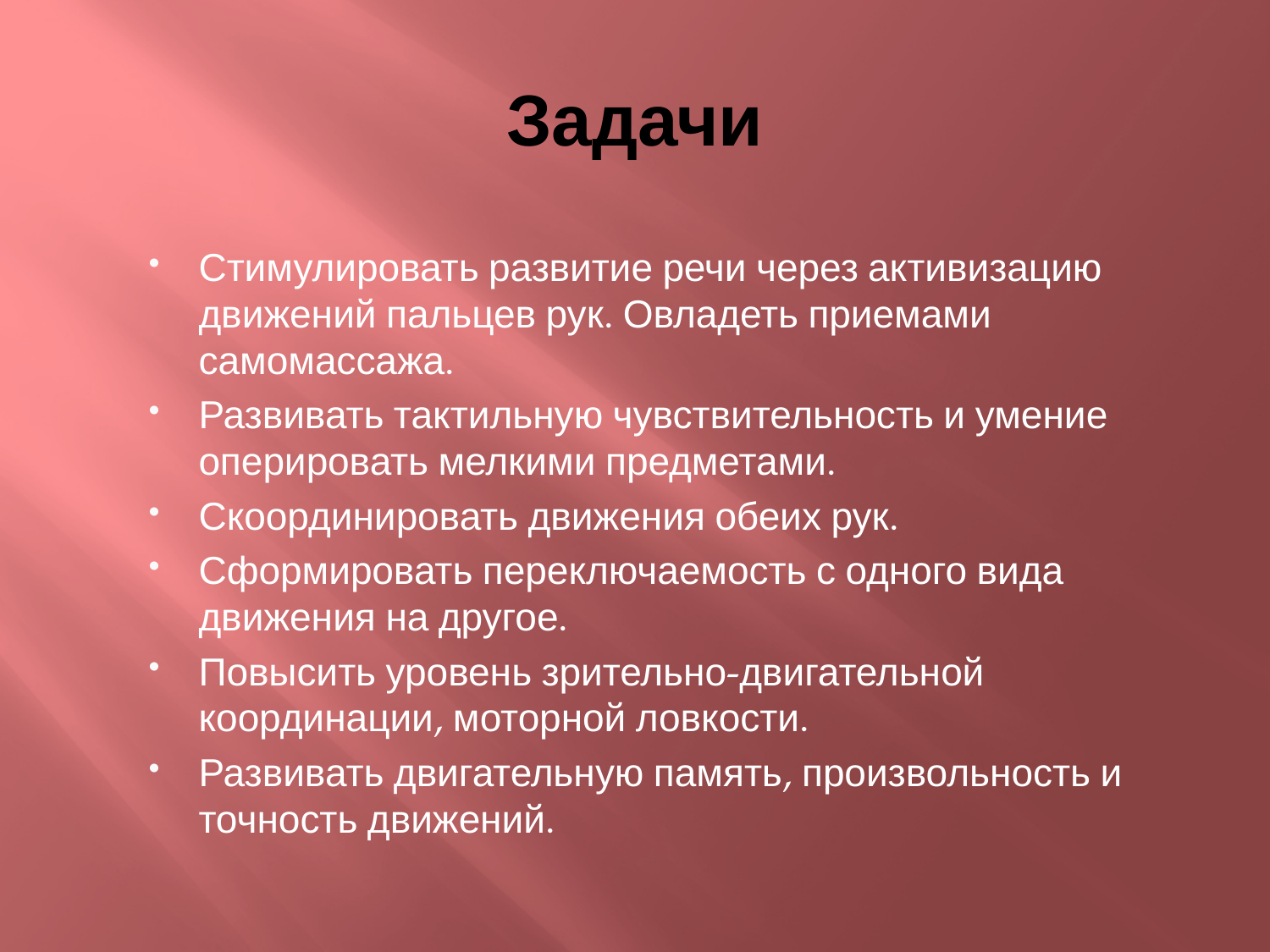

# Задачи
Стимулировать развитие речи через активизацию движений пальцев рук. Овладеть приемами самомассажа.
Развивать тактильную чувствительность и умение оперировать мелкими предметами.
Скоординировать движения обеих рук.
Сформировать переключаемость с одного вида движения на другое.
Повысить уровень зрительно-двигательной координации, моторной ловкости.
Развивать двигательную память, произвольность и точность движений.